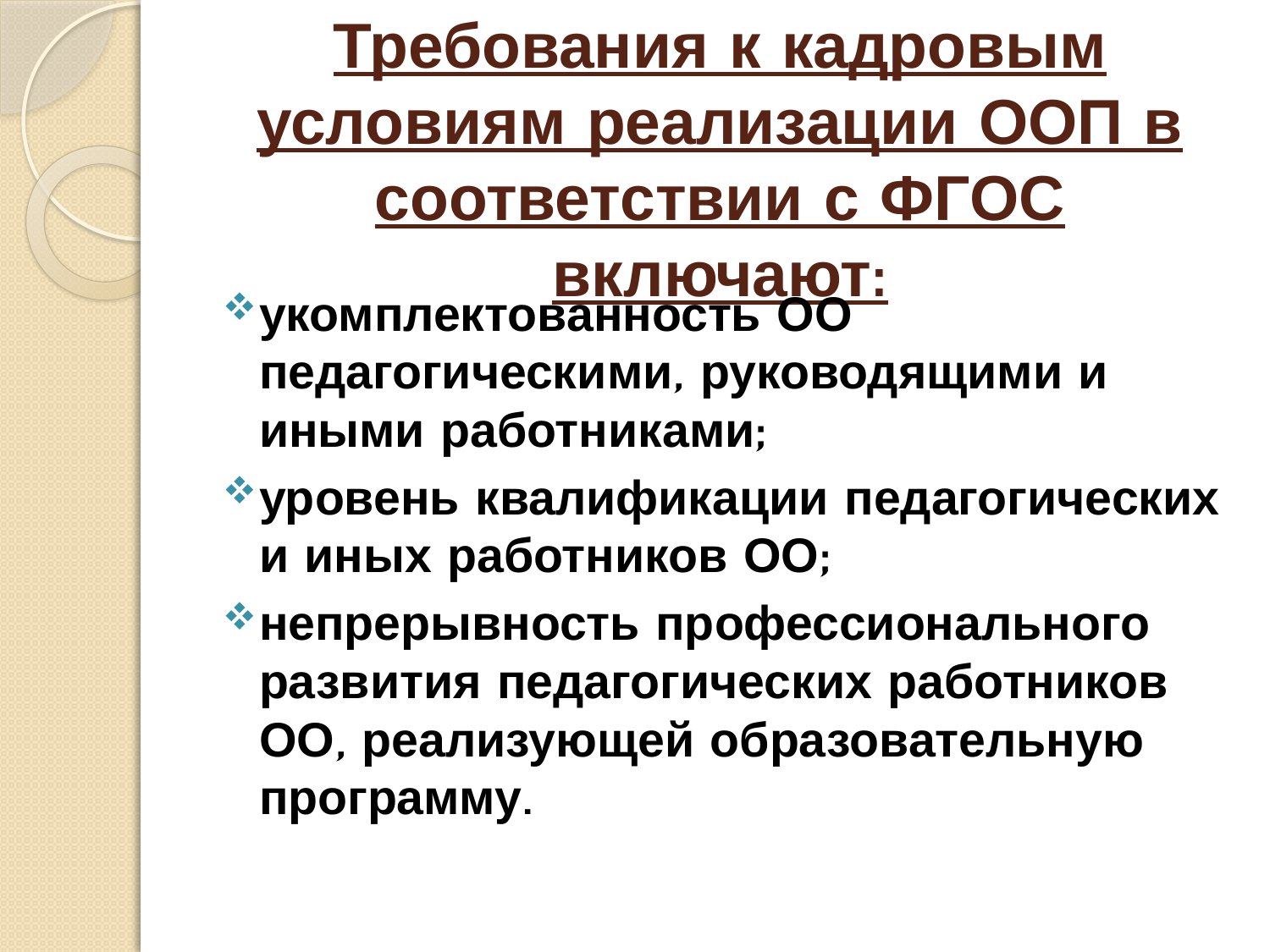

# Требования к кадровым условиям реализации ООП в соответствии с ФГОС включают:
укомплектованность ОО педагогическими, руководящими и иными работниками;
уровень квалификации педагогических и иных работников ОО;
непрерывность профессионального развития педагогических работников ОО, реализующей образовательную программу.